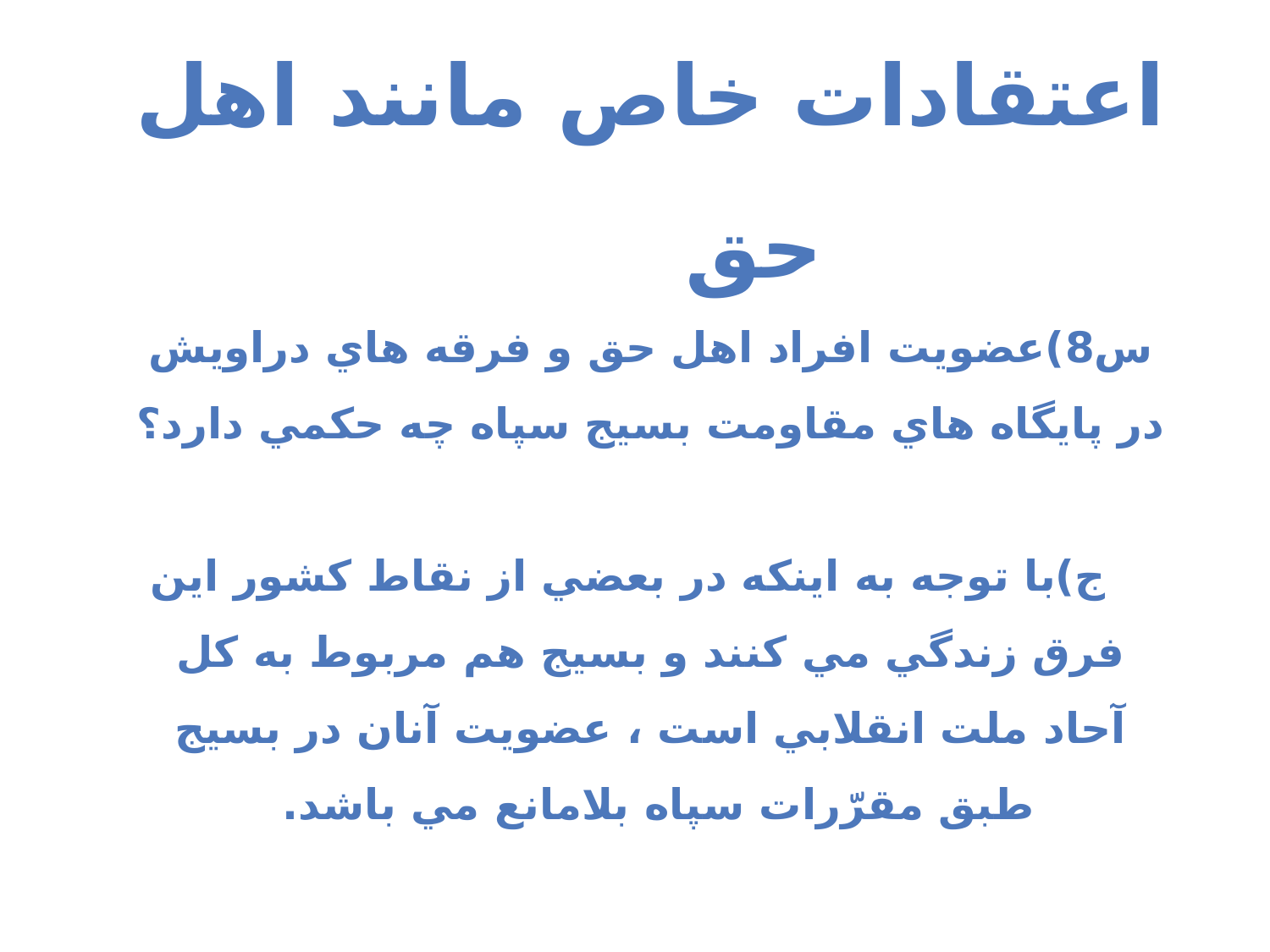

2)بسیجیان دارای اعتقادات خاص مانند اهل حق
س8)عضويت افراد اهل حق و فرقه هاي دراويش در پايگاه هاي مقاومت بسيج سپاه چه حكمي دارد؟
   ج)با توجه به اينكه در بعضي از نقاط كشور اين فرق زندگي مي كنند و بسيج هم مربوط به كل آحاد ملت انقلابي است ، عضويت آنان در بسيج طبق مقرّرات سپاه بلامانع مي باشد.